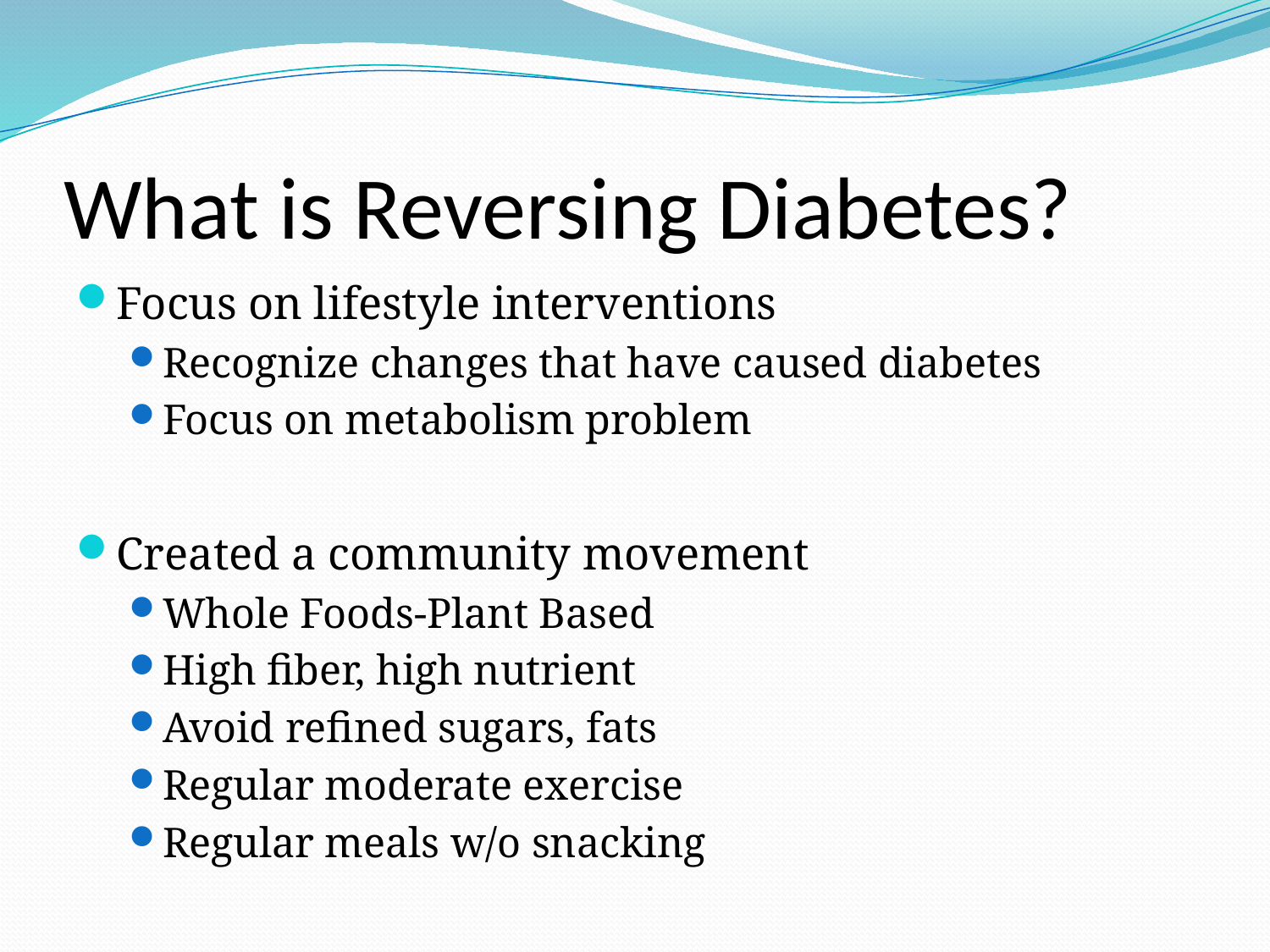

# What is Reversing Diabetes?
Focus on lifestyle interventions
Recognize changes that have caused diabetes
Focus on metabolism problem

Created a community movement
Whole Foods-Plant Based
High fiber, high nutrient
Avoid refined sugars, fats
Regular moderate exercise
Regular meals w/o snacking